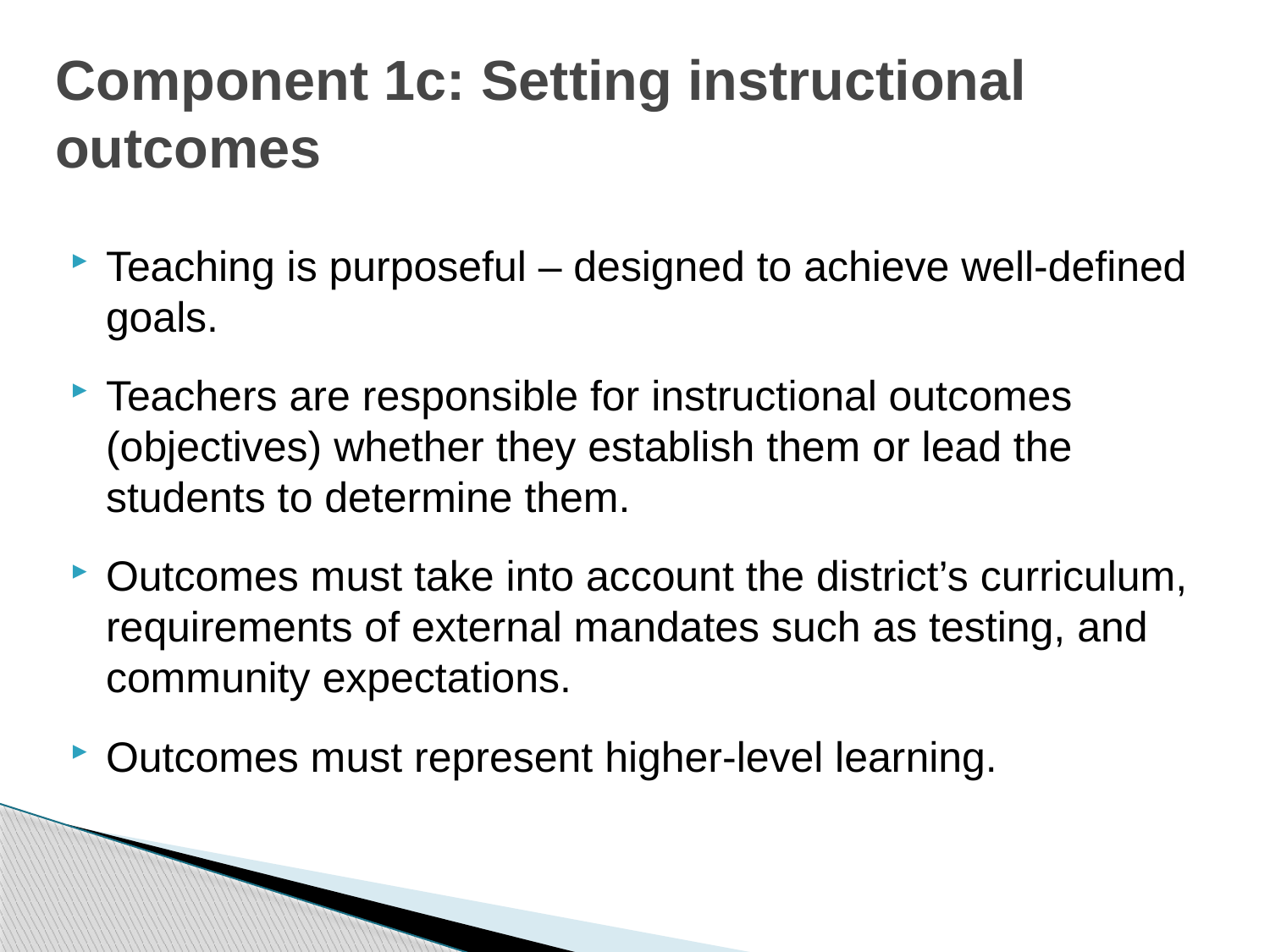

Component 1c: Setting instructional outcomes
Teaching is purposeful – designed to achieve well-defined goals.
Teachers are responsible for instructional outcomes (objectives) whether they establish them or lead the students to determine them.
Outcomes must take into account the district’s curriculum, requirements of external mandates such as testing, and community expectations.
Outcomes must represent higher-level learning.